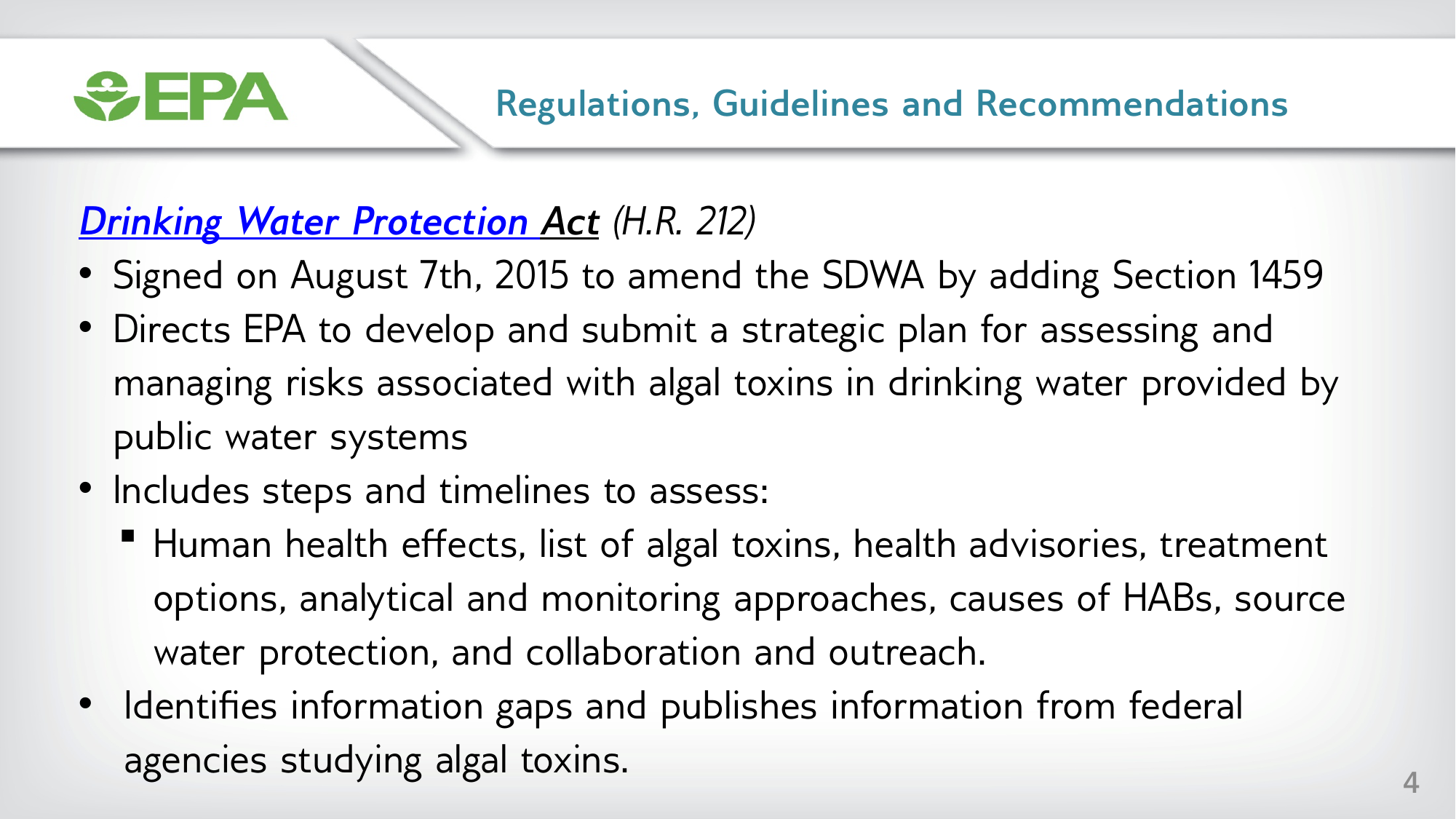

Regulations, Guidelines and Recommendations

Drinking Water Protection Act (H.R. 212)
Signed on August 7th, 2015 to amend the SDWA by adding Section 1459
Directs EPA to develop and submit a strategic plan for assessing and managing risks associated with algal toxins in drinking water provided by public water systems
Includes steps and timelines to assess:
Human health effects, list of algal toxins, health advisories, treatment options, analytical and monitoring approaches, causes of HABs, source water protection, and collaboration and outreach.
Identifies information gaps and publishes information from federal agencies studying algal toxins.

4